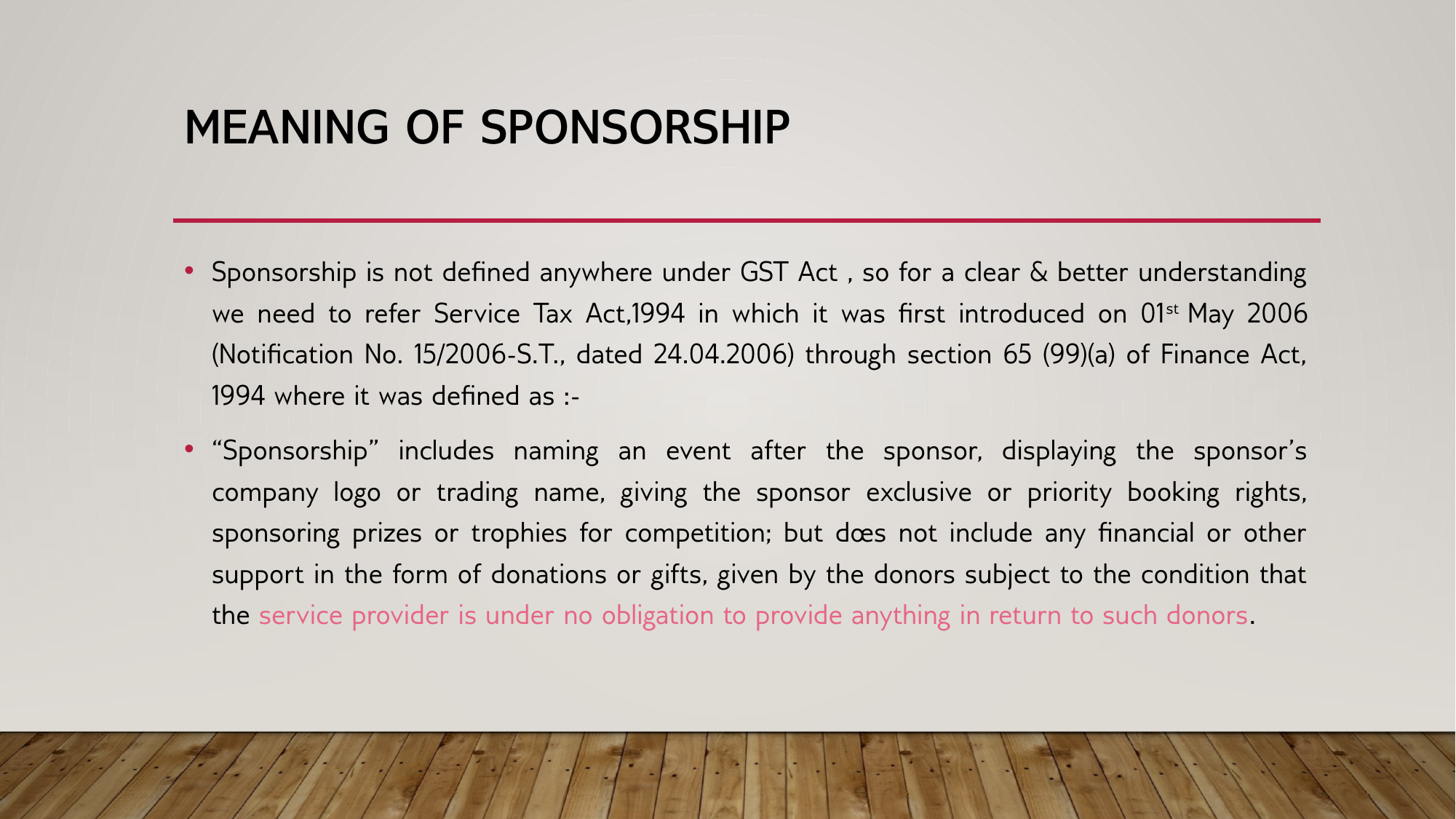

# Meaning of Sponsorship
Sponsorship is not defined anywhere under GST Act , so for a clear & better understanding we need to refer Service Tax Act,1994 in which it was first introduced on 01st May 2006 (Notification No. 15/2006-S.T., dated 24.04.2006) through section 65 (99)(a) of Finance Act, 1994 where it was defined as :-
“Sponsorship” includes naming an event after the sponsor, displaying the sponsor’s company logo or trading name, giving the sponsor exclusive or priority booking rights, sponsoring prizes or trophies for competition; but does not include any financial or other support in the form of donations or gifts, given by the donors subject to the condition that the service provider is under no obligation to provide anything in return to such donors.